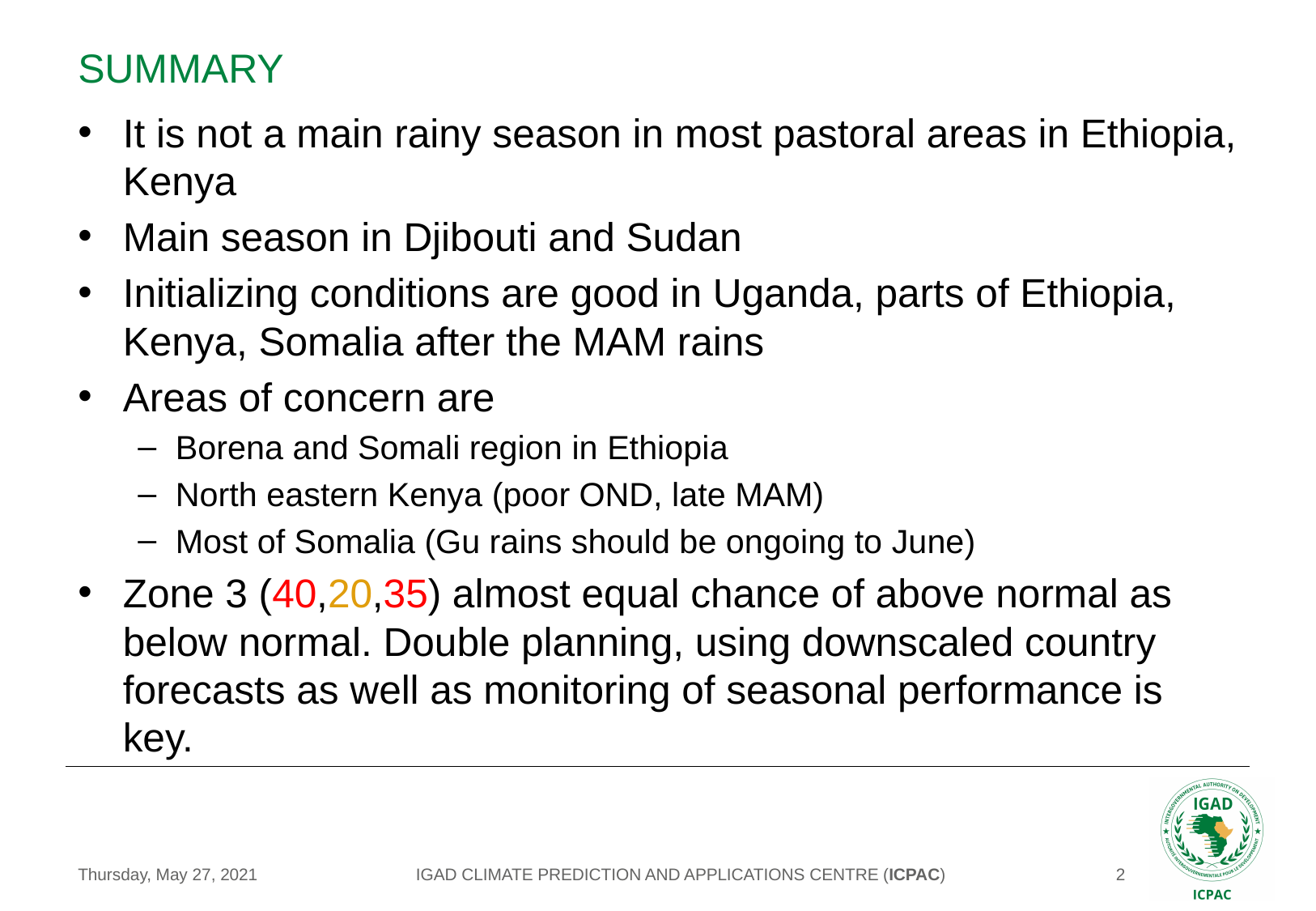

# SUMMARY
It is not a main rainy season in most pastoral areas in Ethiopia, Kenya
Main season in Djibouti and Sudan
Initializing conditions are good in Uganda, parts of Ethiopia, Kenya, Somalia after the MAM rains
Areas of concern are
Borena and Somali region in Ethiopia
North eastern Kenya (poor OND, late MAM)
Most of Somalia (Gu rains should be ongoing to June)
Zone 3 (40,20,35) almost equal chance of above normal as below normal. Double planning, using downscaled country forecasts as well as monitoring of seasonal performance is key.
IGAD CLIMATE PREDICTION AND APPLICATIONS CENTRE (ICPAC)
Thursday, May 27, 2021
2